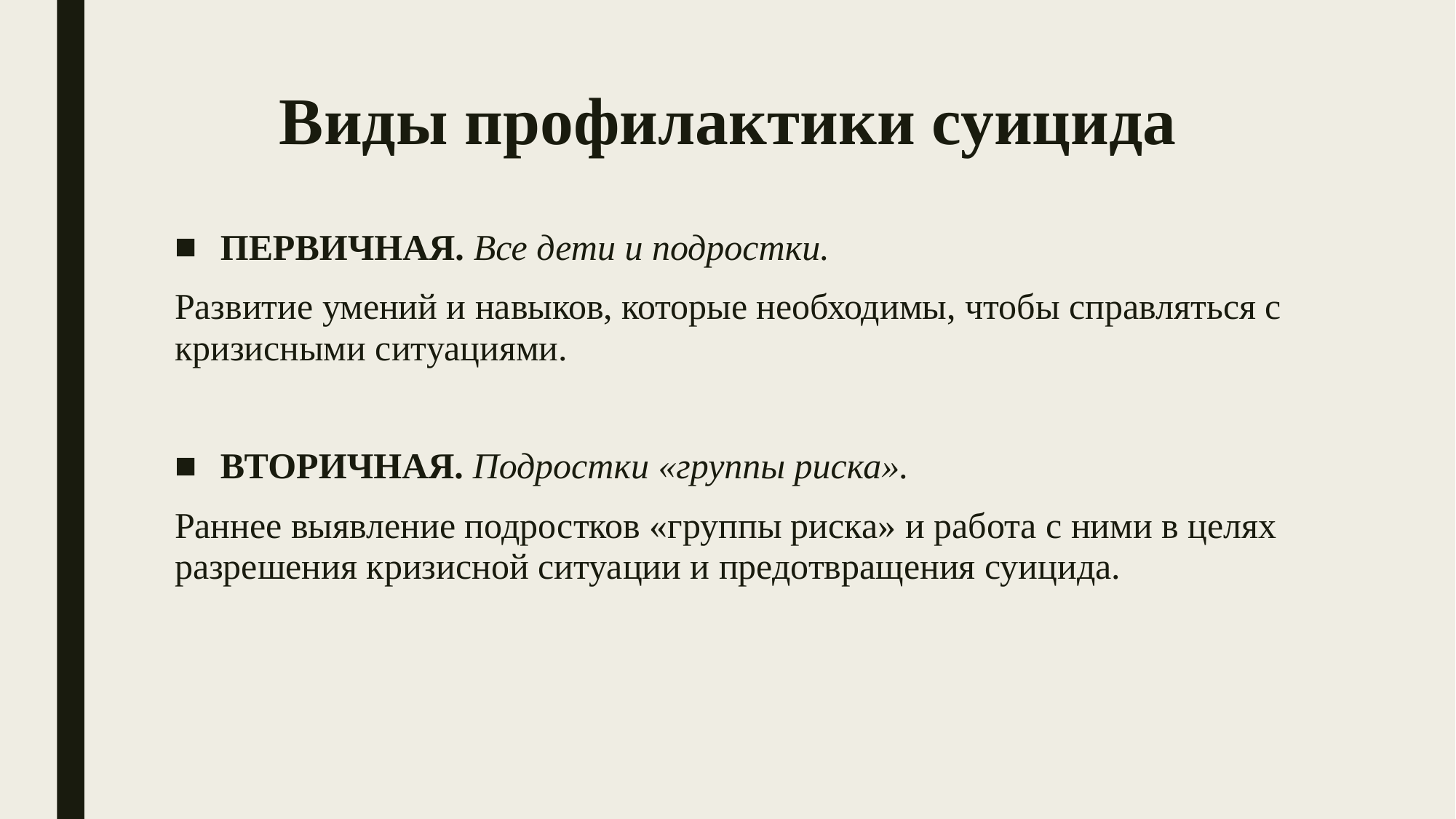

# Виды профилактики суицида
ПЕРВИЧНАЯ. Все дети и подростки.
Развитие умений и навыков, которые необходимы, чтобы справляться с кризисными ситуациями.

ВТОРИЧНАЯ. Подростки «группы риска».
Раннее выявление подростков «группы риска» и работа с ними в целях разрешения кризисной ситуации и предотвращения суицида.